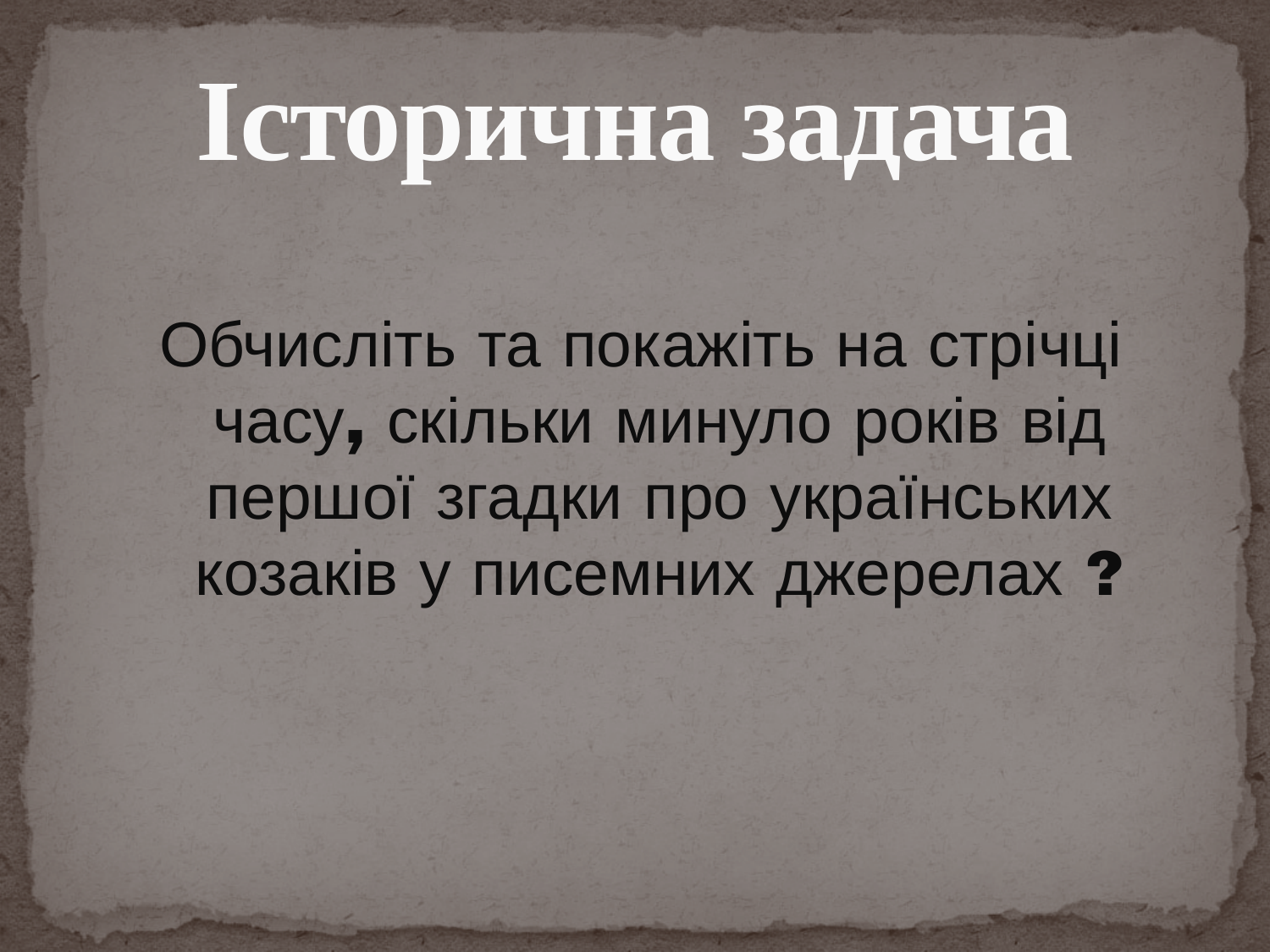

# Історична задача
Обчисліть та покажіть на стрічці часу, скільки минуло років від першої згадки про українських козаків у писемних джерелах ?